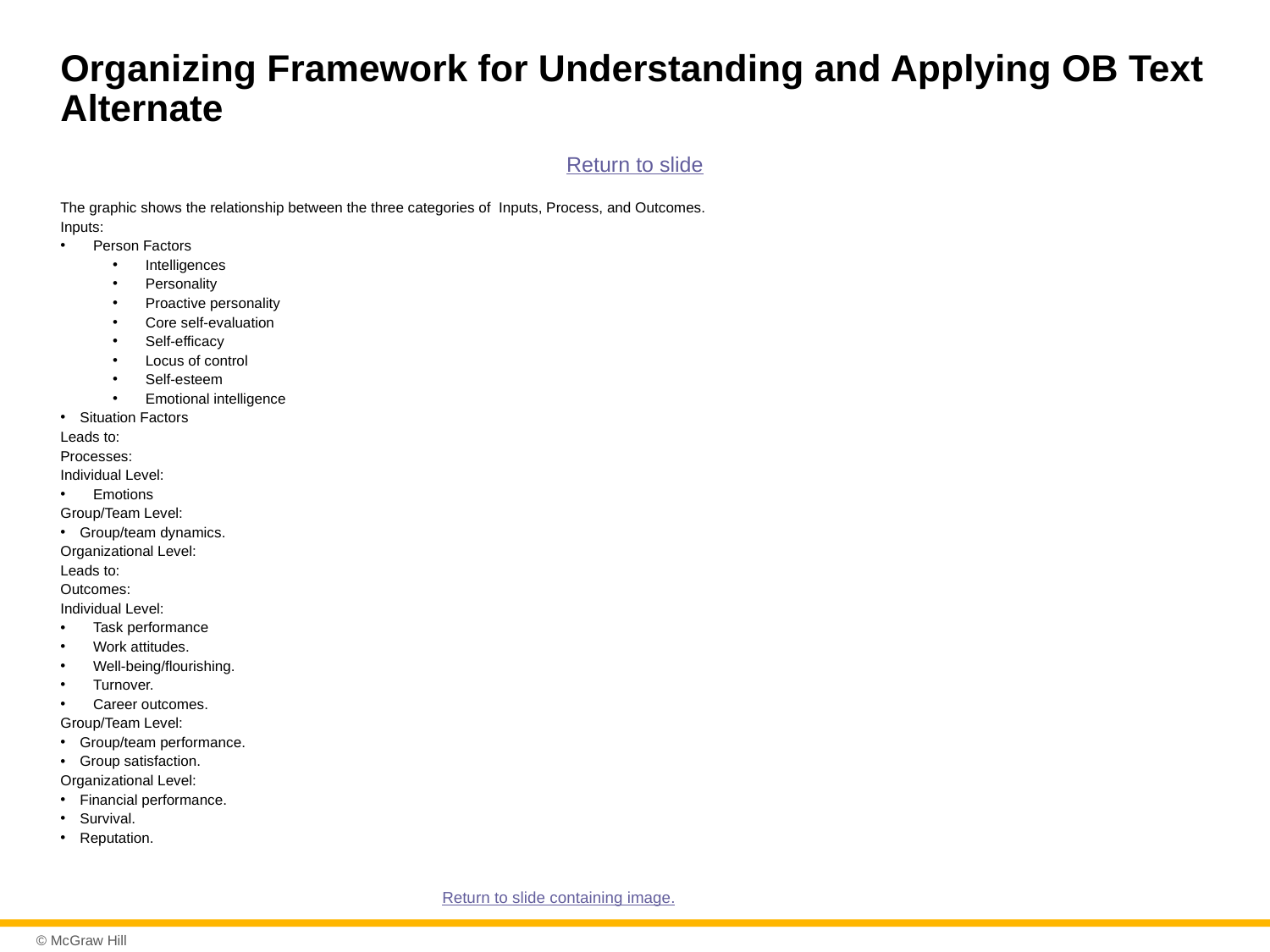

# Organizing Framework for Understanding and Applying OB Text Alternate
Return to slide
The graphic shows the relationship between the three categories of  Inputs, Process, and Outcomes.
Inputs:
Person Factors
Intelligences
Personality
Proactive personality
Core self-evaluation
Self-efficacy
Locus of control
Self-esteem
Emotional intelligence
Situation Factors
Leads to:
Processes:
Individual Level:
Emotions
Group/Team Level:
Group/team dynamics.
Organizational Level:
Leads to:
Outcomes:
Individual Level:
Task performance
Work attitudes.
Well-being/flourishing.
Turnover.
Career outcomes.
Group/Team Level:
Group/team performance.
Group satisfaction.
Organizational Level:
Financial performance.
Survival.
Reputation.

Return to slide containing image.